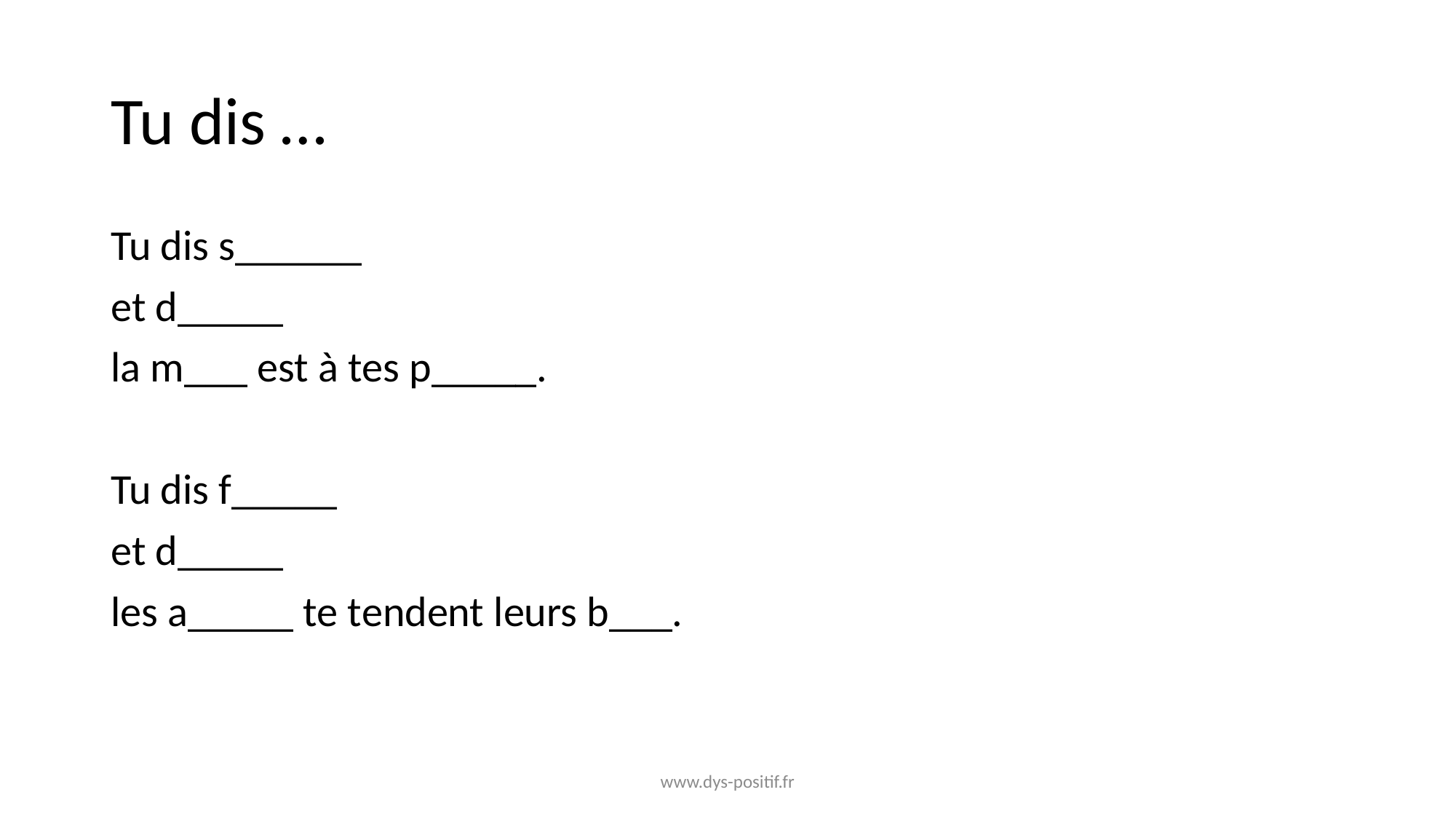

# Tu dis …
Tu dis s______
et d_____
la m___ est à tes p_____.

Tu dis f_____
et d_____
les a_____ te tendent leurs b___.

www.dys-positif.fr